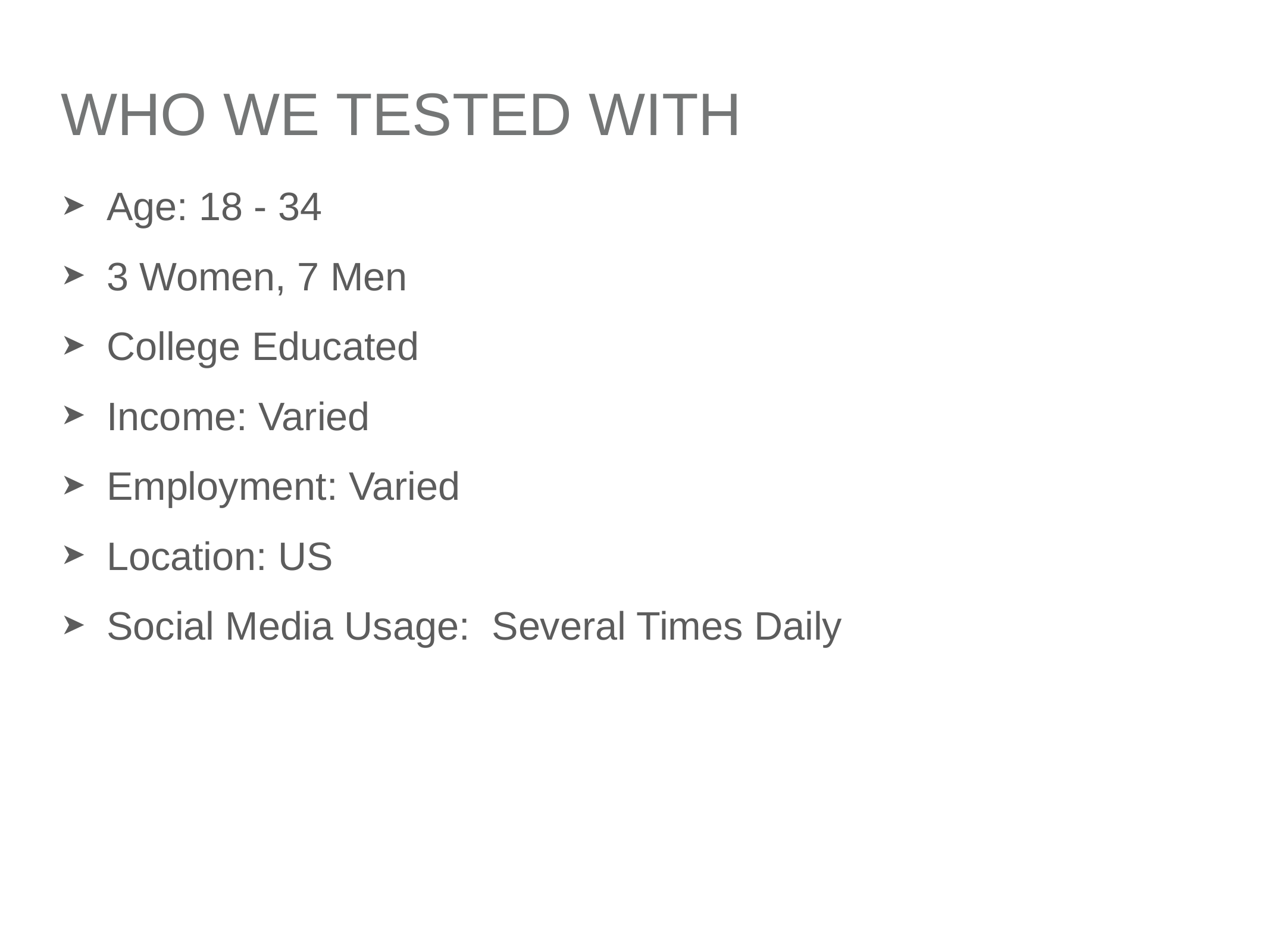

# Who we tested with

Age: 18 - 34
3 Women, 7 Men
College Educated
Income: Varied
Employment: Varied
Location: US
Social Media Usage:  Several Times Daily